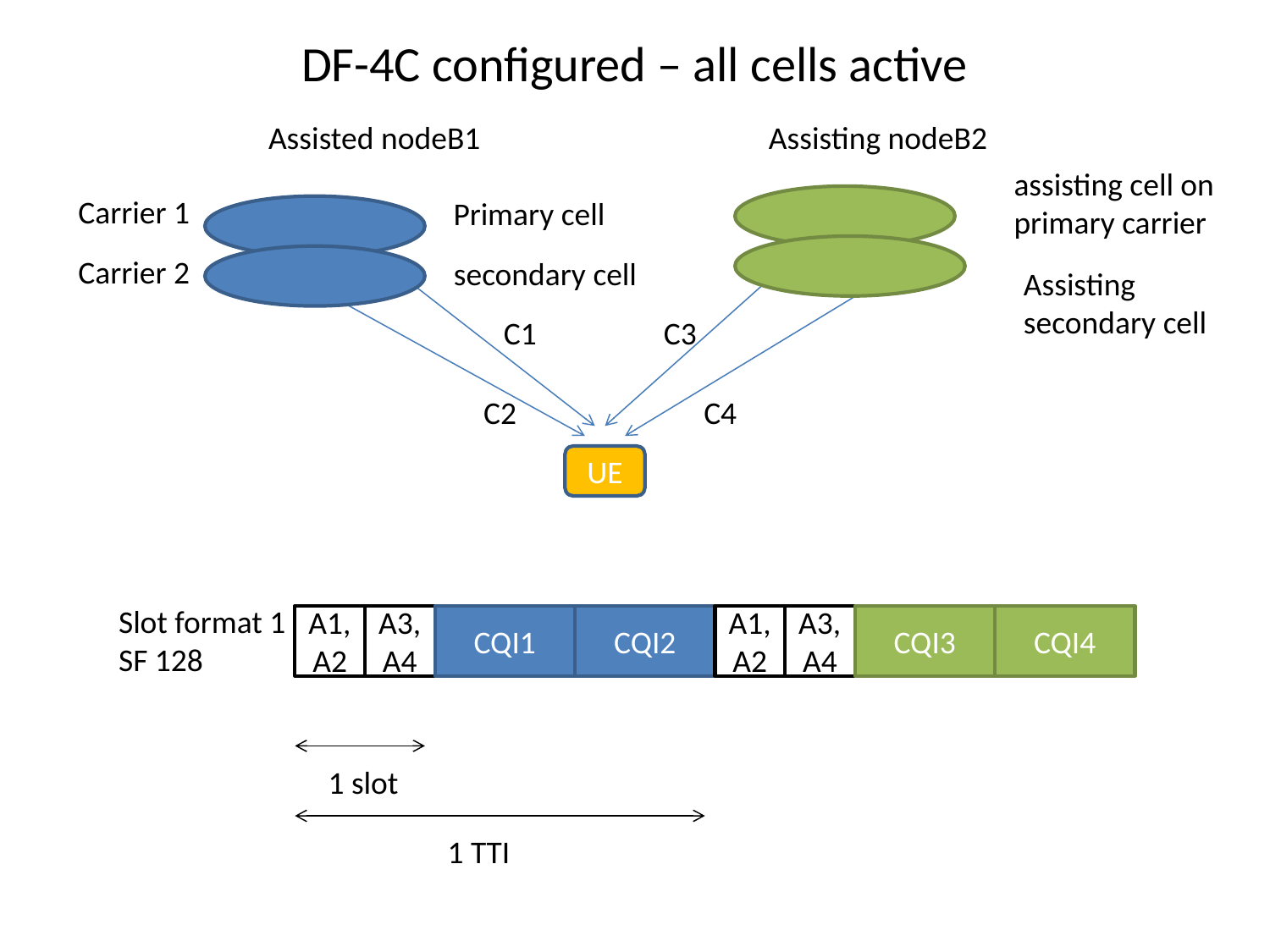

DF-4C configured – all cells active
Assisted nodeB1
Assisting nodeB2
assisting cell on
primary carrier
Carrier 1

Primary cell

Carrier 2

secondary cell
Assisting
secondary cell
C1
C3
C2
C4
UE
Slot format 1
SF 128

A1,A2
A3,A4
CQI1
CQI2
A1,A2
A3,A4
CQI3
CQI4
1 slot
1 TTI